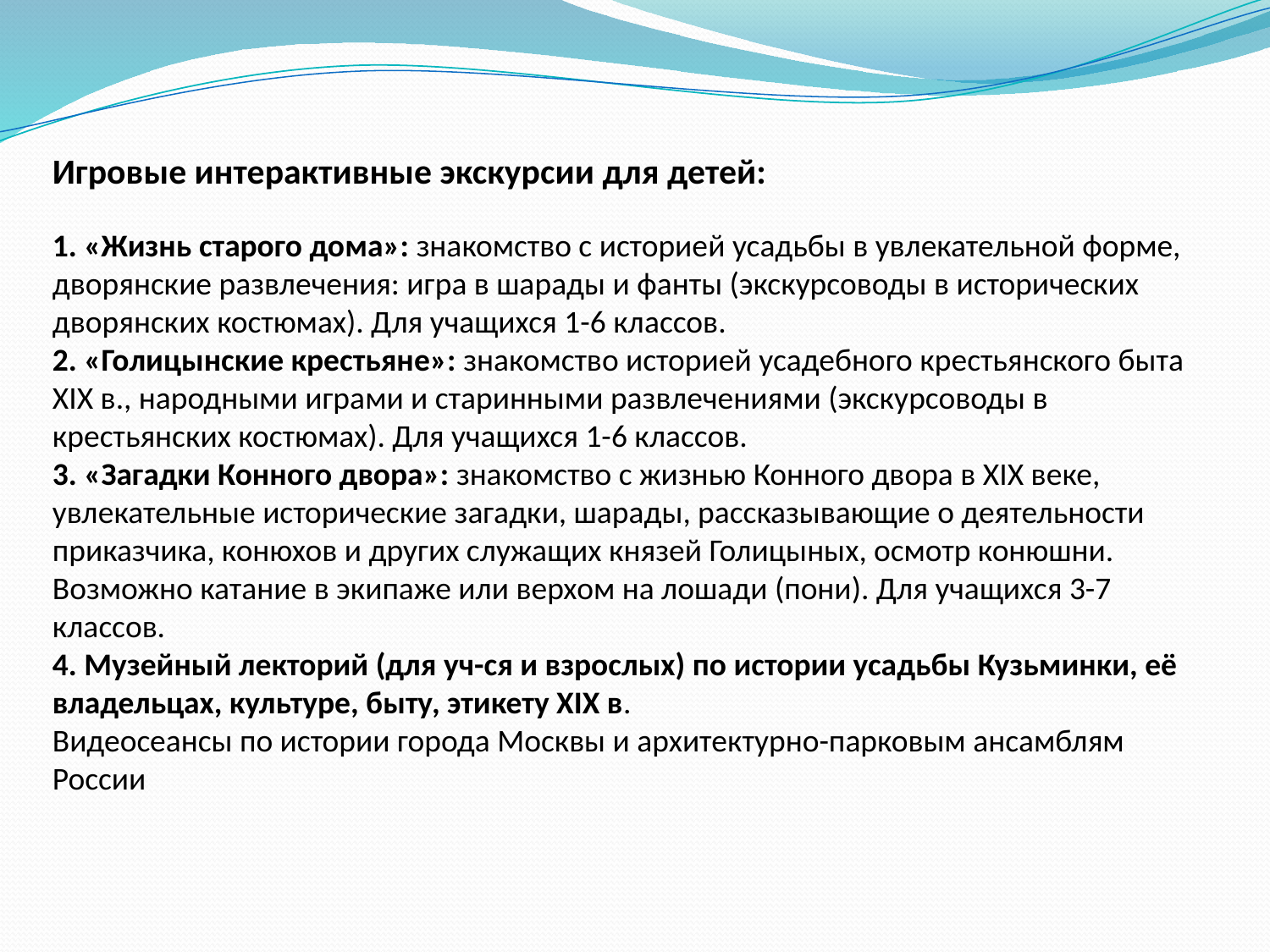

Игровые интерактивные экскурсии для детей:

1. «Жизнь старого дома»: знакомство с историей усадьбы в увлекательной форме, дворянские развлечения: игра в шарады и фанты (экскурсоводы в исторических дворянских костюмах). Для учащихся 1-6 классов.
2. «Голицынские крестьяне»: знакомство историей усадебного крестьянского быта XIX в., народными играми и старинными развлечениями (экскурсоводы в крестьянских костюмах). Для учащихся 1-6 классов.
3. «Загадки Конного двора»: знакомство с жизнью Конного двора в XIX веке, увлекательные исторические загадки, шарады, рассказывающие о деятельности приказчика, конюхов и других служащих князей Голицыных, осмотр конюшни. Возможно катание в экипаже или верхом на лошади (пони). Для учащихся 3-7 классов.
4. Музейный лекторий (для уч-ся и взрослых) по истории усадьбы Кузьминки, её владельцах, культуре, быту, этикету XIX в.
Видеосеансы по истории города Москвы и архитектурно-парковым ансамблям России